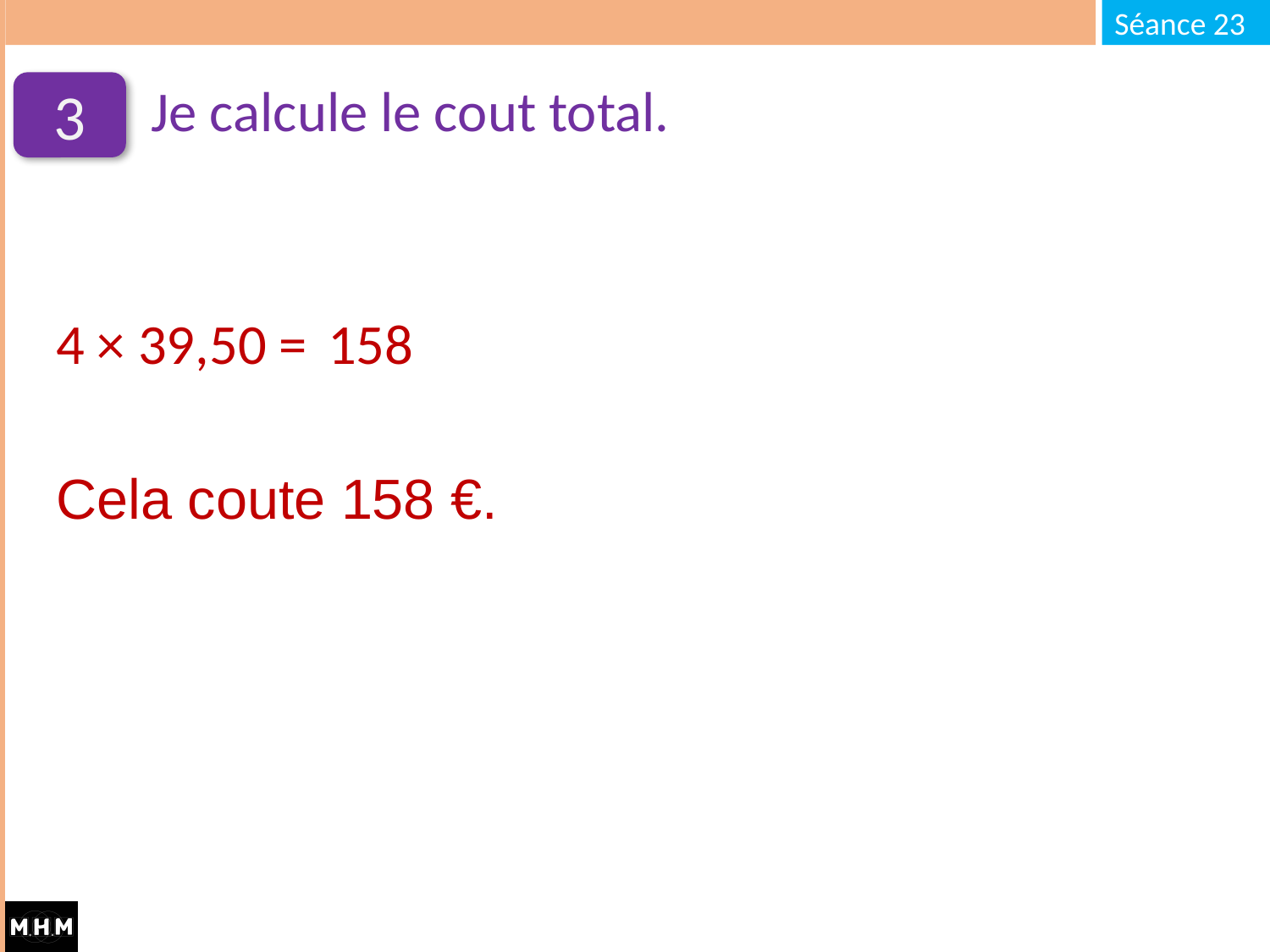

Je calcule le cout total.

3
4 × 39,50 =
158
Cela coute 158 €.